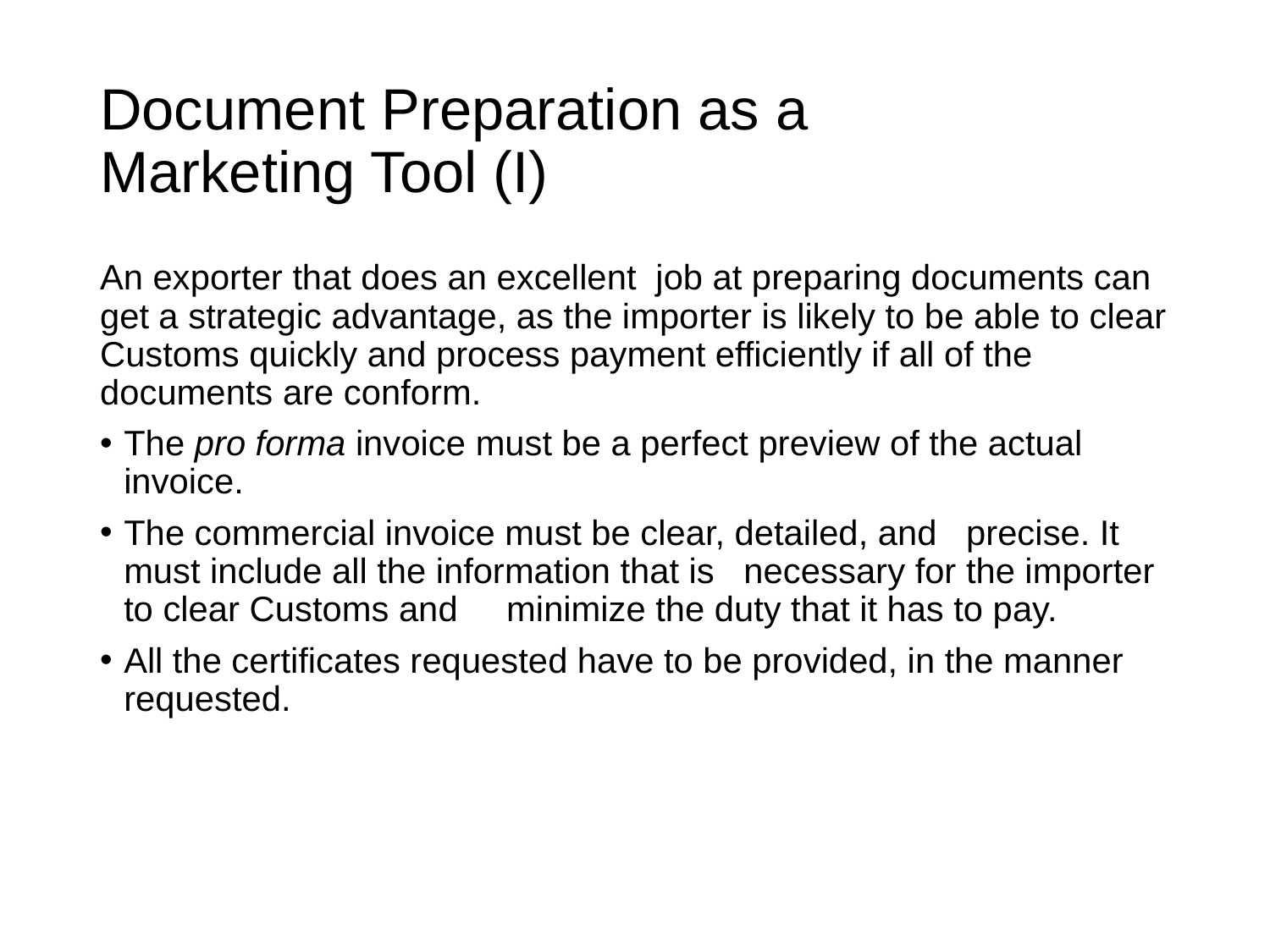

# Document Preparation as a Marketing Tool (I)
An exporter that does an excellent  job at preparing documents can get a strategic advantage, as the importer is likely to be able to clear Customs quickly and process payment efficiently if all of the documents are conform.
The pro forma invoice must be a perfect preview of the actual invoice.
The commercial invoice must be clear, detailed, and   precise. It must include all the information that is   necessary for the importer to clear Customs and     minimize the duty that it has to pay.
All the certificates requested have to be provided, in the manner requested.